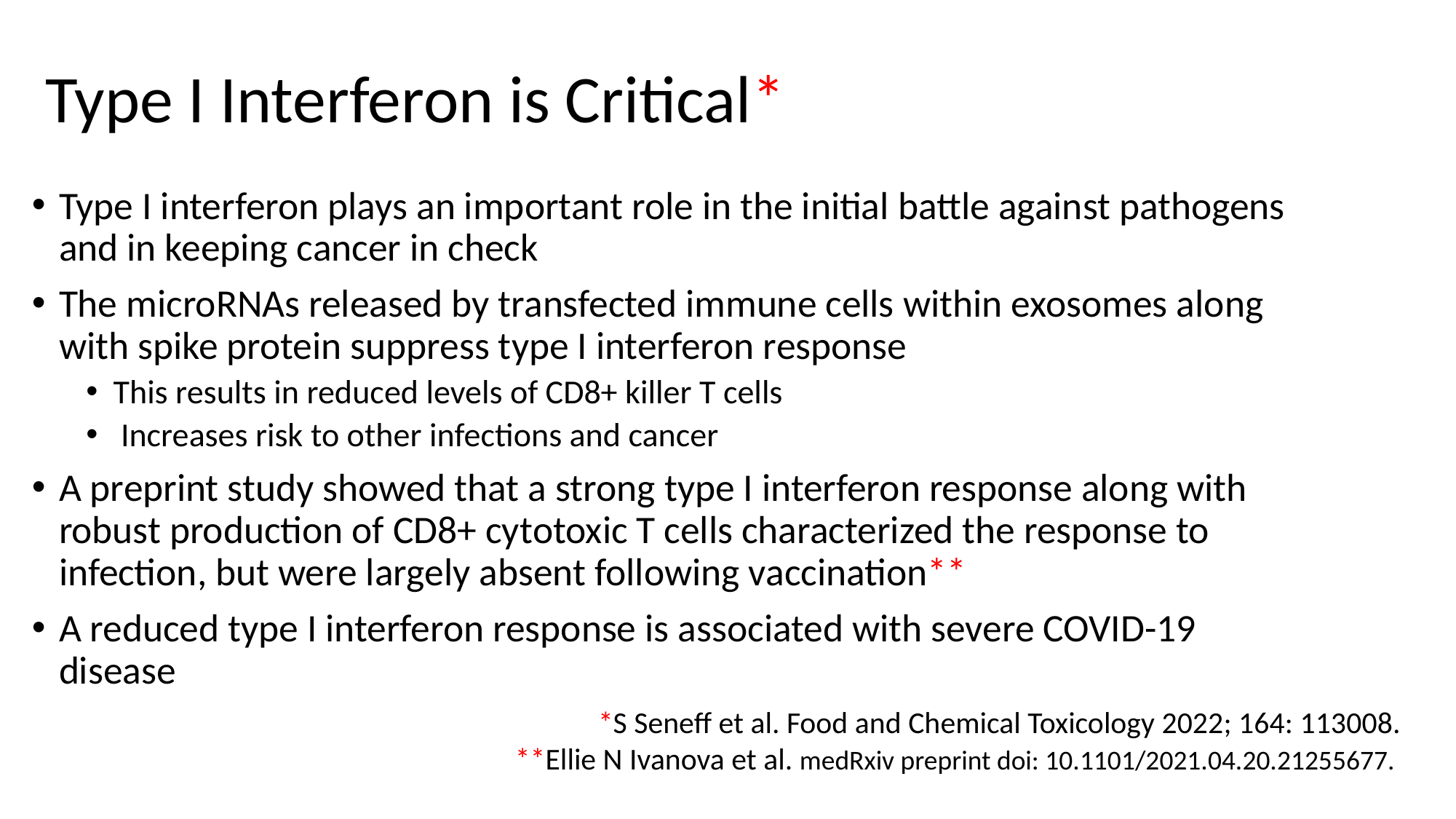

# Type I Interferon is Critical*
Type I interferon plays an important role in the initial battle against pathogens and in keeping cancer in check
The microRNAs released by transfected immune cells within exosomes along with spike protein suppress type I interferon response
This results in reduced levels of CD8+ killer T cells
 Increases risk to other infections and cancer
A preprint study showed that a strong type I interferon response along with robust production of CD8+ cytotoxic T cells characterized the response to infection, but were largely absent following vaccination**
A reduced type I interferon response is associated with severe COVID-19 disease
*S Seneff et al. Food and Chemical Toxicology 2022; 164: 113008.
**Ellie N Ivanova et al. medRxiv preprint doi: 10.1101/2021.04.20.21255677.